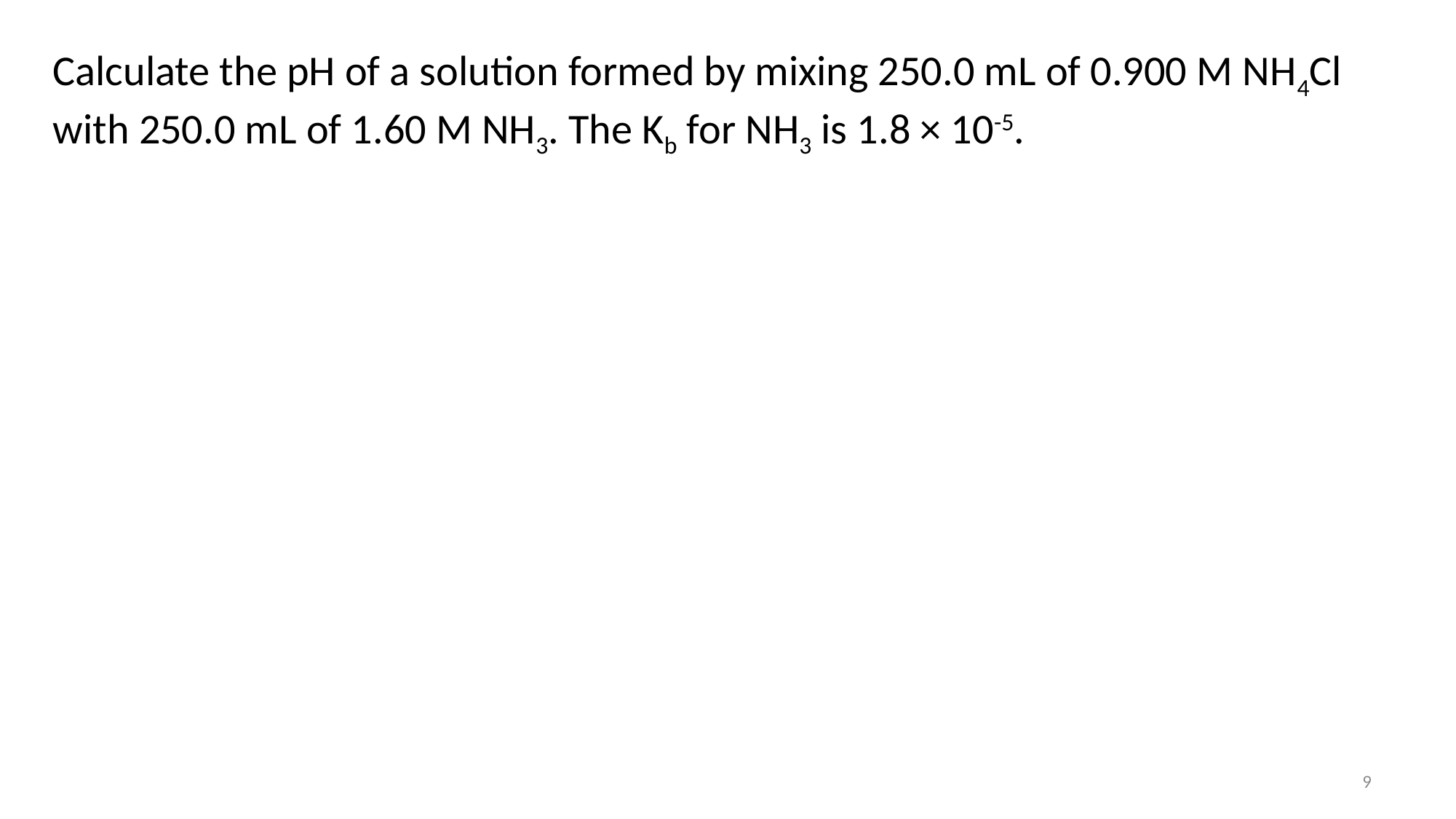

Calculate the pH of a solution formed by mixing 250.0 mL of 0.900 M NH4Cl with 250.0 mL of 1.60 M NH3. The Kb for NH3 is 1.8 × 10-5.
9